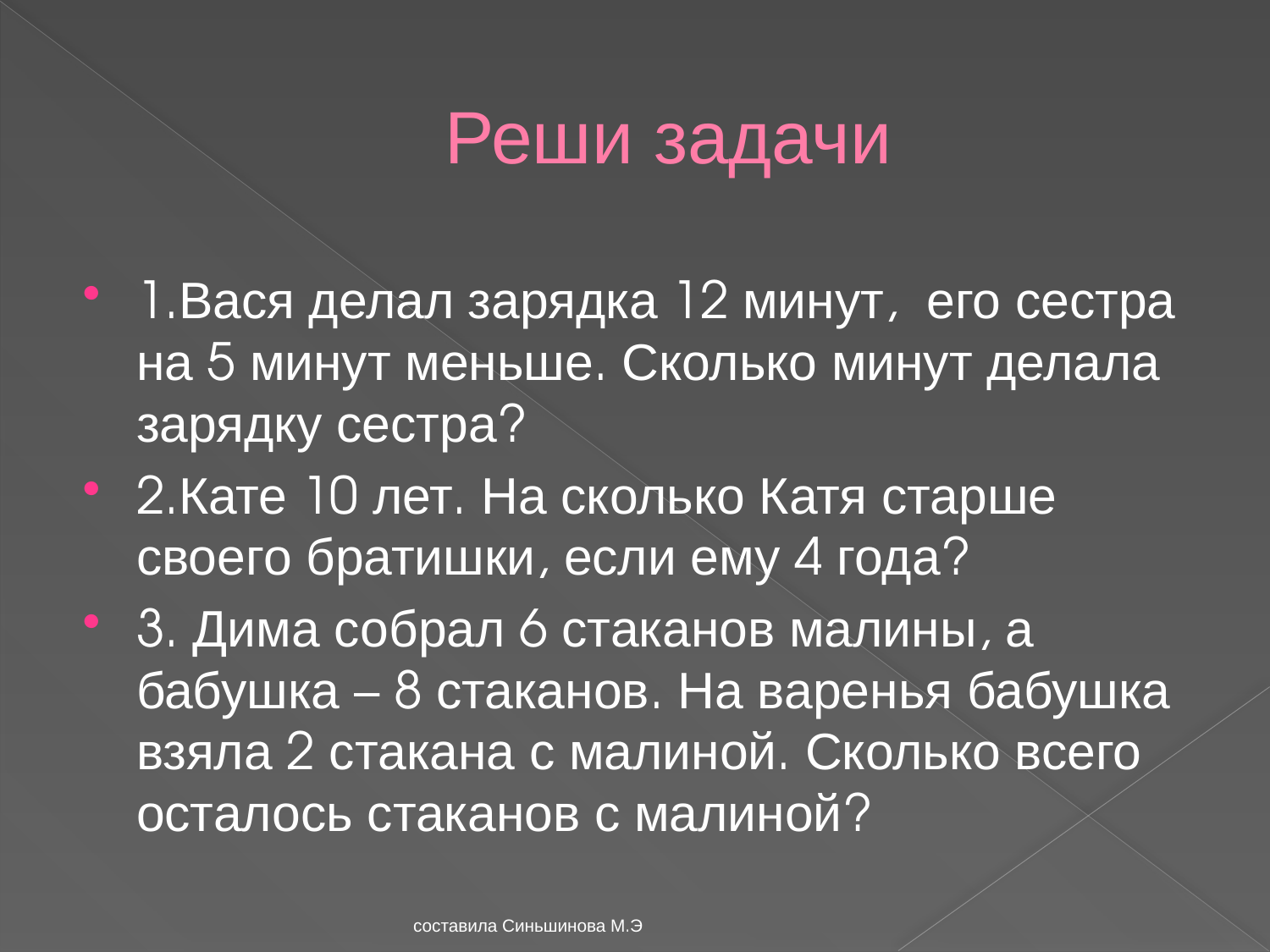

# Реши задачи
1.Вася делал зарядка 12 минут,  его сестра на 5 минут меньше. Сколько минут делала зарядку сестра?
2.Кате 10 лет. На сколько Катя старше своего братишки, если ему 4 года?
3. Дима собрал 6 стаканов малины, а бабушка – 8 стаканов. На варенья бабушка взяла 2 стакана с малиной. Сколько всего осталось стаканов с малиной?

составила Синьшинова М.Э